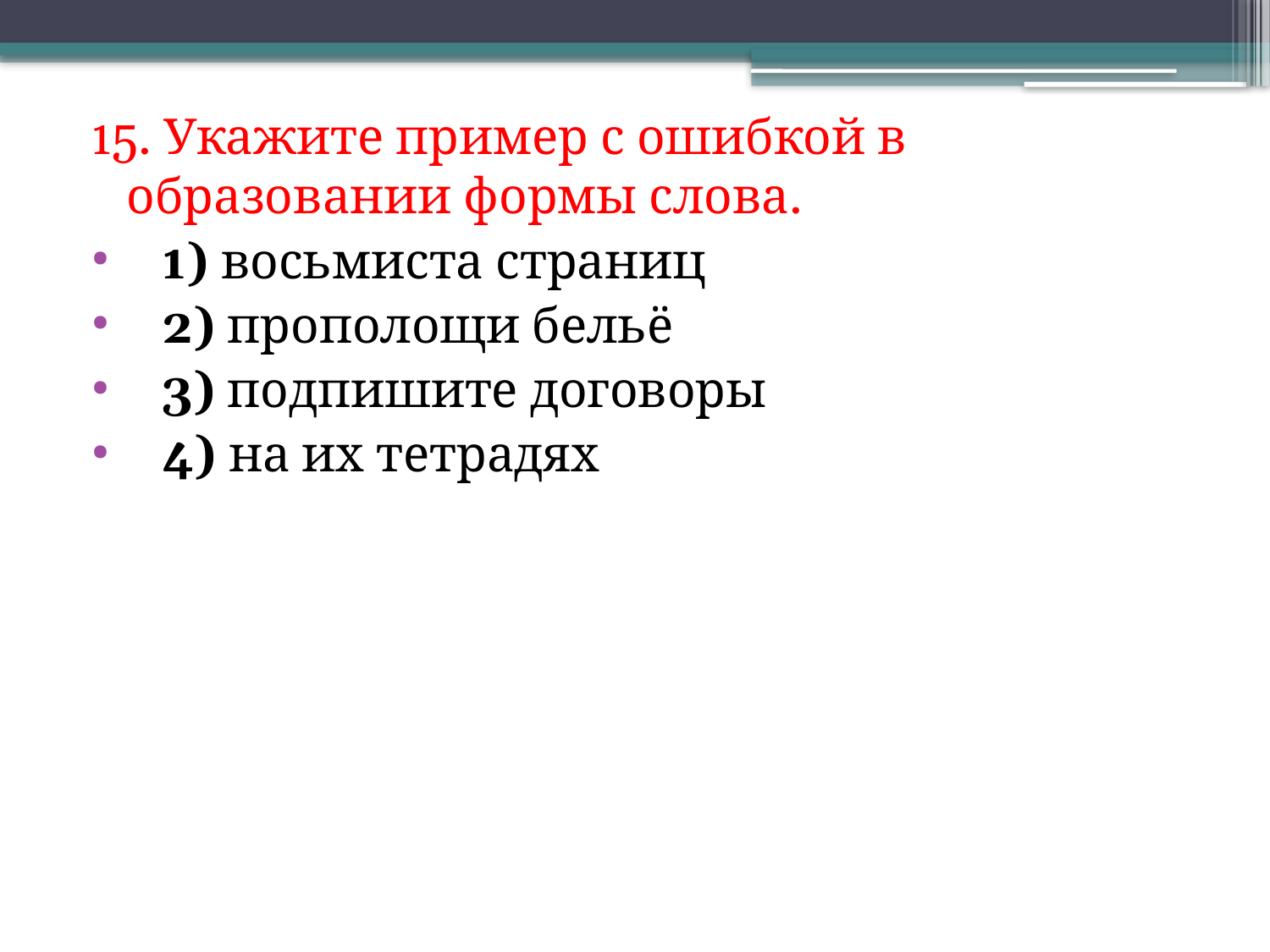

15. Укажите пример с ошибкой в образовании формы слова.
   1) восьмиста страниц
   2) прополощи бельё
   3) подпишите договоры
   4) на их тетрадях